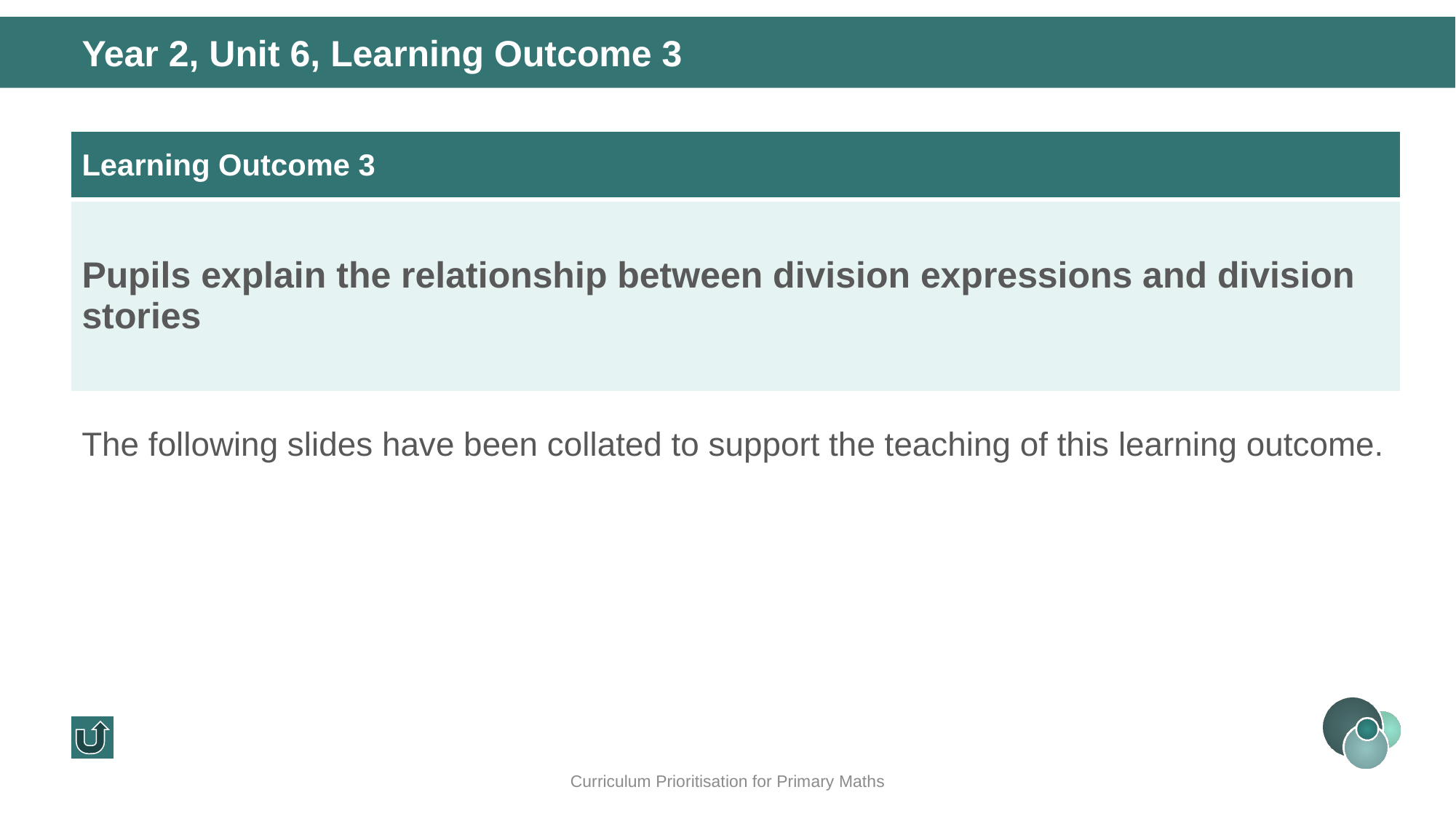

Year 2, Unit 6, Learning Outcome 3
| Learning Outcome 3 |
| --- |
| Pupils explain the relationship between division expressions and division stories |
The following slides have been collated to support the teaching of this learning outcome.

Curriculum Prioritisation for Primary Maths